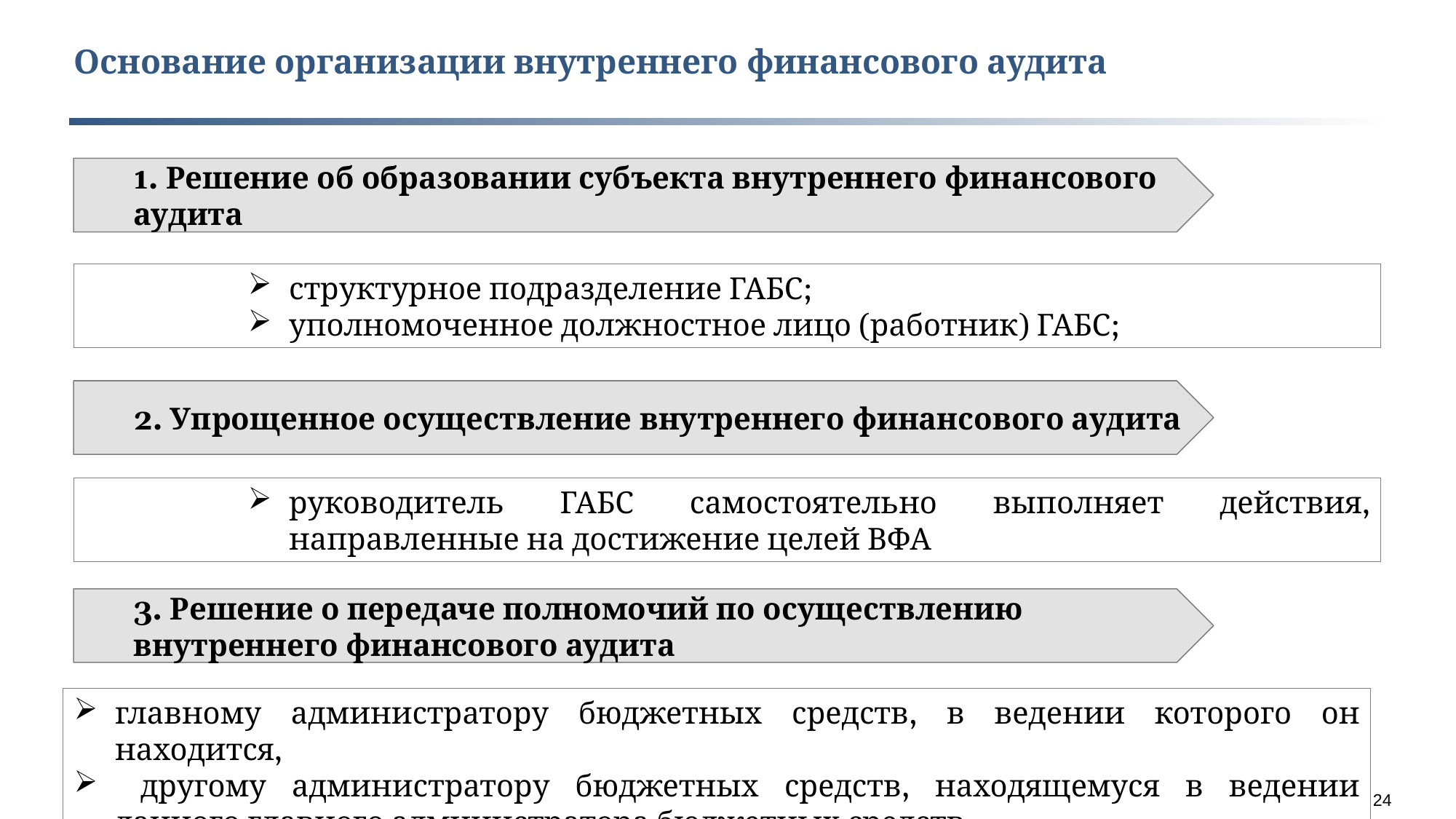

Основание организации внутреннего финансового аудита
1. Решение об образовании субъекта внутреннего финансового аудита
структурное подразделение ГАБС;
уполномоченное должностное лицо (работник) ГАБС;
2. Упрощенное осуществление внутреннего финансового аудита
руководитель ГАБС самостоятельно выполняет действия, направленные на достижение целей ВФА
3. Решение о передаче полномочий по осуществлению внутреннего финансового аудита
главному администратору бюджетных средств, в ведении которого он находится,
 другому администратору бюджетных средств, находящемуся в ведении данного главного администратора бюджетных средств